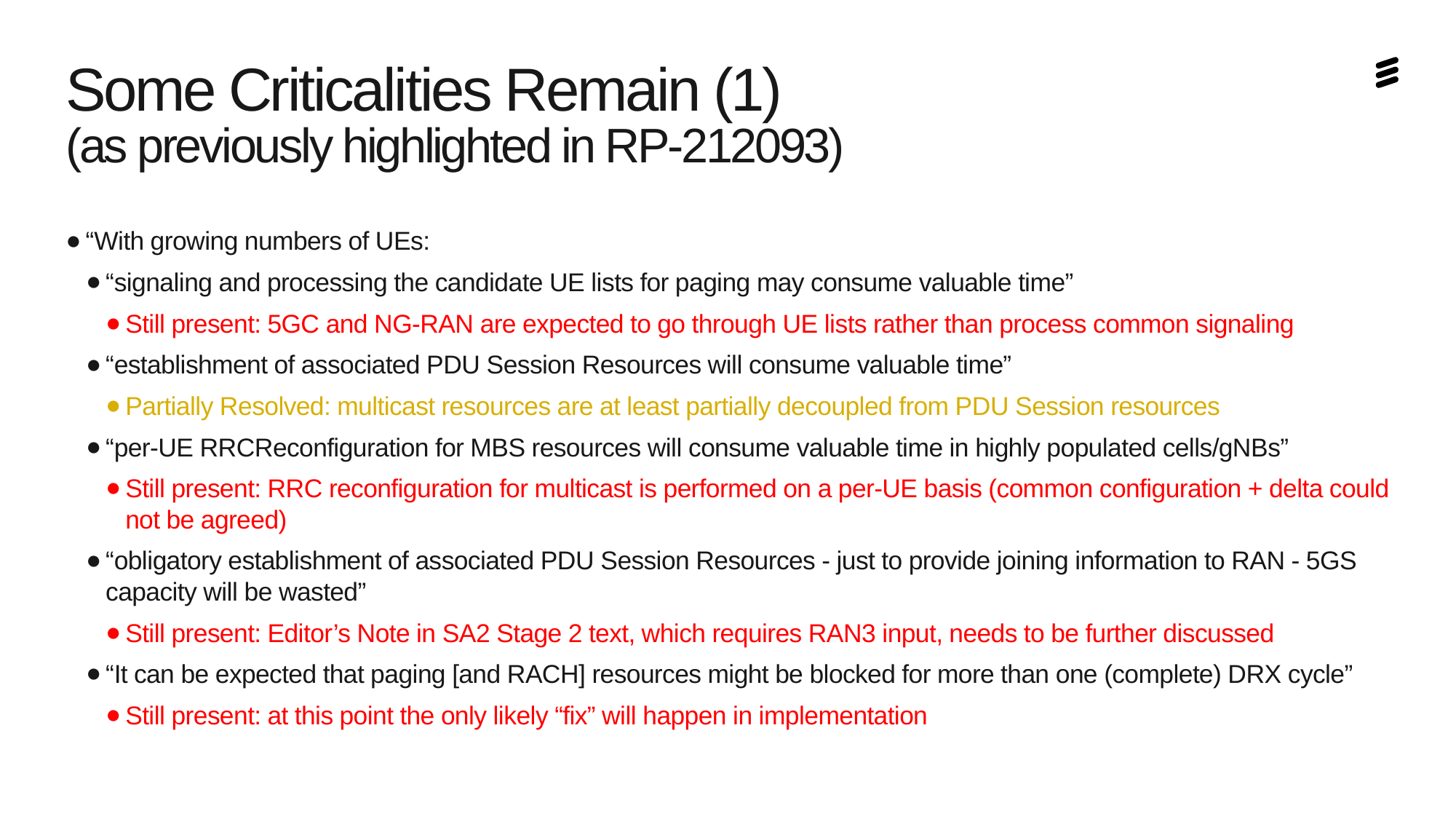

# Some Criticalities Remain (1) (as previously highlighted in RP-212093)
“With growing numbers of UEs:
“signaling and processing the candidate UE lists for paging may consume valuable time”
Still present: 5GC and NG-RAN are expected to go through UE lists rather than process common signaling
“establishment of associated PDU Session Resources will consume valuable time”
Partially Resolved: multicast resources are at least partially decoupled from PDU Session resources
“per-UE RRCReconfiguration for MBS resources will consume valuable time in highly populated cells/gNBs”
Still present: RRC reconfiguration for multicast is performed on a per-UE basis (common configuration + delta could not be agreed)
“obligatory establishment of associated PDU Session Resources - just to provide joining information to RAN - 5GS capacity will be wasted”
Still present: Editor’s Note in SA2 Stage 2 text, which requires RAN3 input, needs to be further discussed
“It can be expected that paging [and RACH] resources might be blocked for more than one (complete) DRX cycle”
Still present: at this point the only likely “fix” will happen in implementation